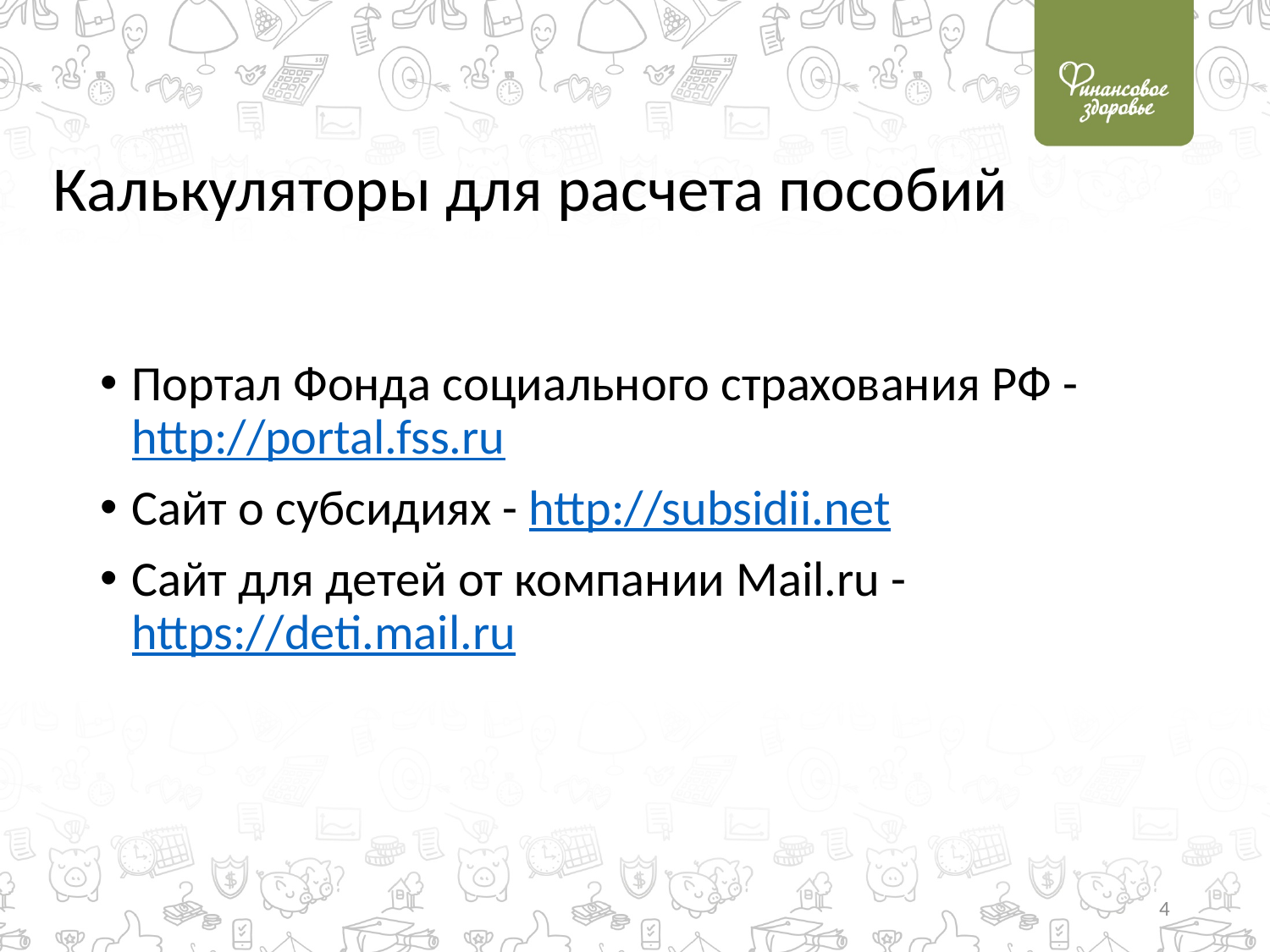

# Калькуляторы для расчета пособий
Портал Фонда социального страхования РФ - http://portal.fss.ru
Сайт о субсидиях - http://subsidii.net
Сайт для детей от компании Mail.ru - https://deti.mail.ru
4